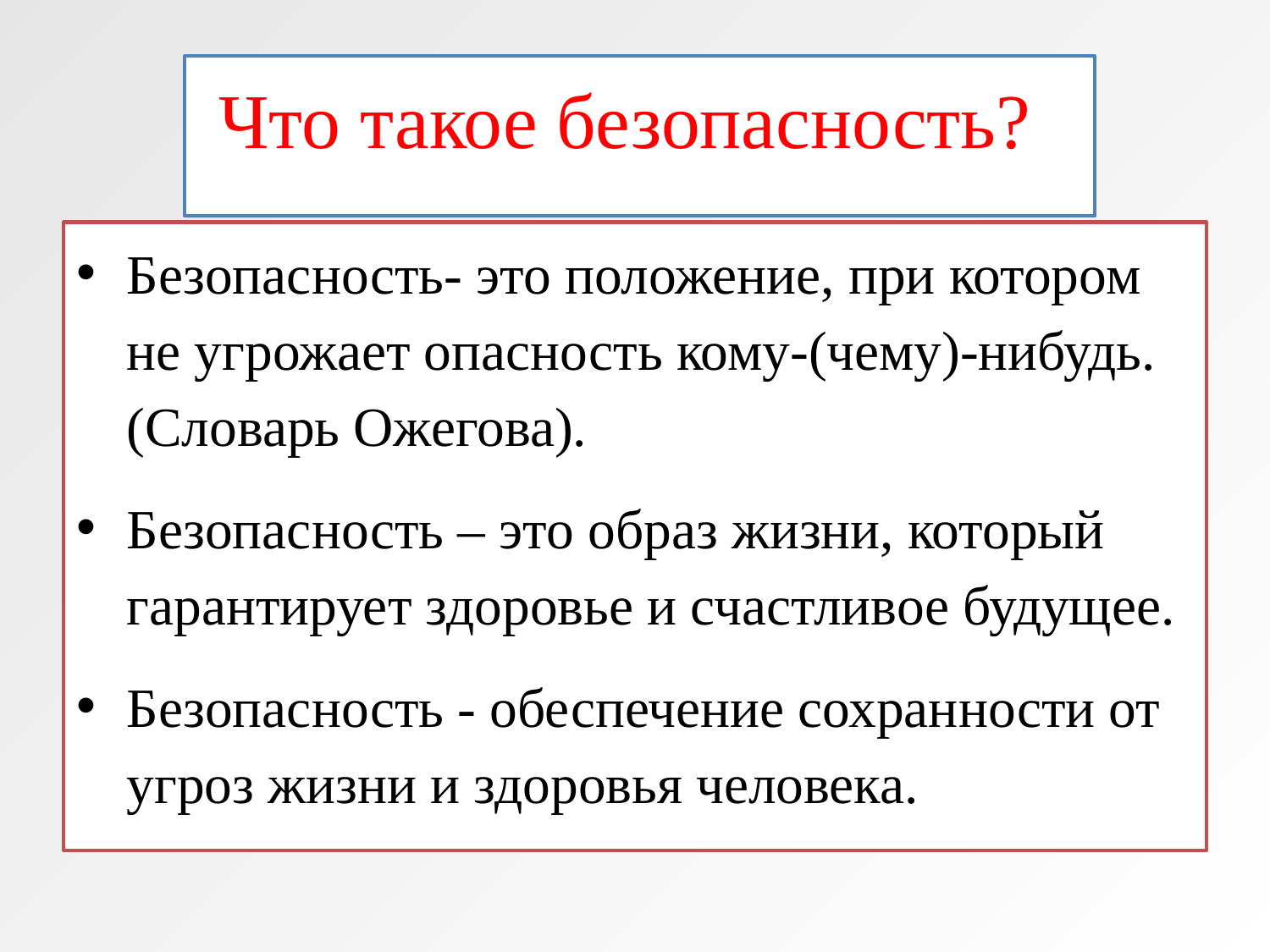

# Что такое безопасность?

Безопасность- это положение, при котором не угрожает опасность кому-(чему)-нибудь. (Словарь Ожегова).
Безопасность – это образ жизни, который гарантирует здоровье и счастливое будущее.
Безопасность - обеспечение сохранности от угроз жизни и здоровья человека.